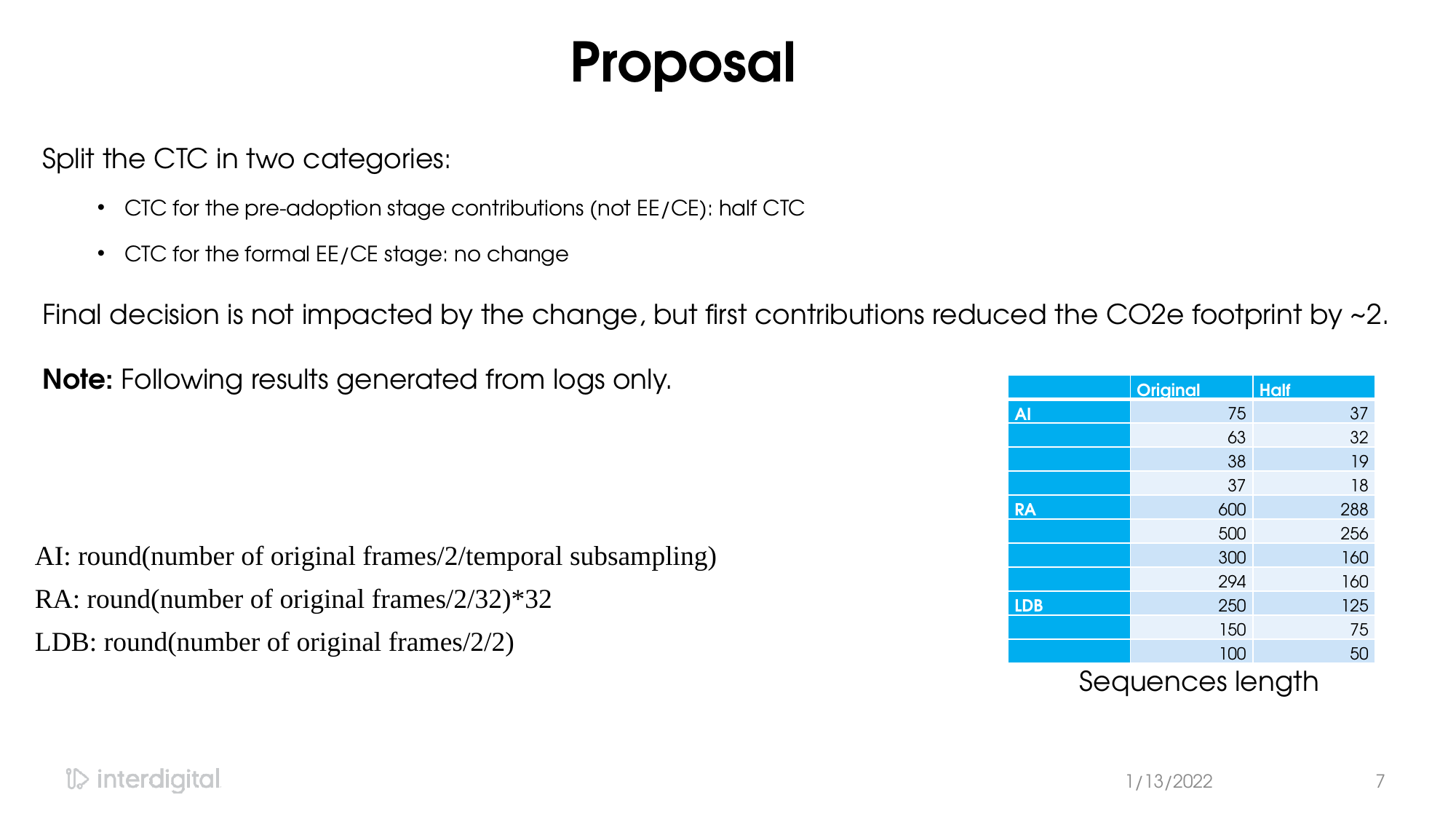

# Proposal
Split the CTC in two categories:
CTC for the pre-adoption stage contributions (not EE/CE): half CTC
CTC for the formal EE/CE stage: no change
Final decision is not impacted by the change, but first contributions reduced the CO2e footprint by ~2.
Note: Following results generated from logs only.

|  | Original | Half |
| --- | --- | --- |
| AI | 75 | 37 |
|  | 63 | 32 |
|  | 38 | 19 |
|  | 37 | 18 |
| RA | 600 | 288 |
|  | 500 | 256 |
|  | 300 | 160 |
|  | 294 | 160 |
| LDB | 250 | 125 |
|  | 150 | 75 |
|  | 100 | 50 |
AI: round(number of original frames/2/temporal subsampling)
RA: round(number of original frames/2/32)*32
LDB: round(number of original frames/2/2)
Sequences length
1/13/2022
7